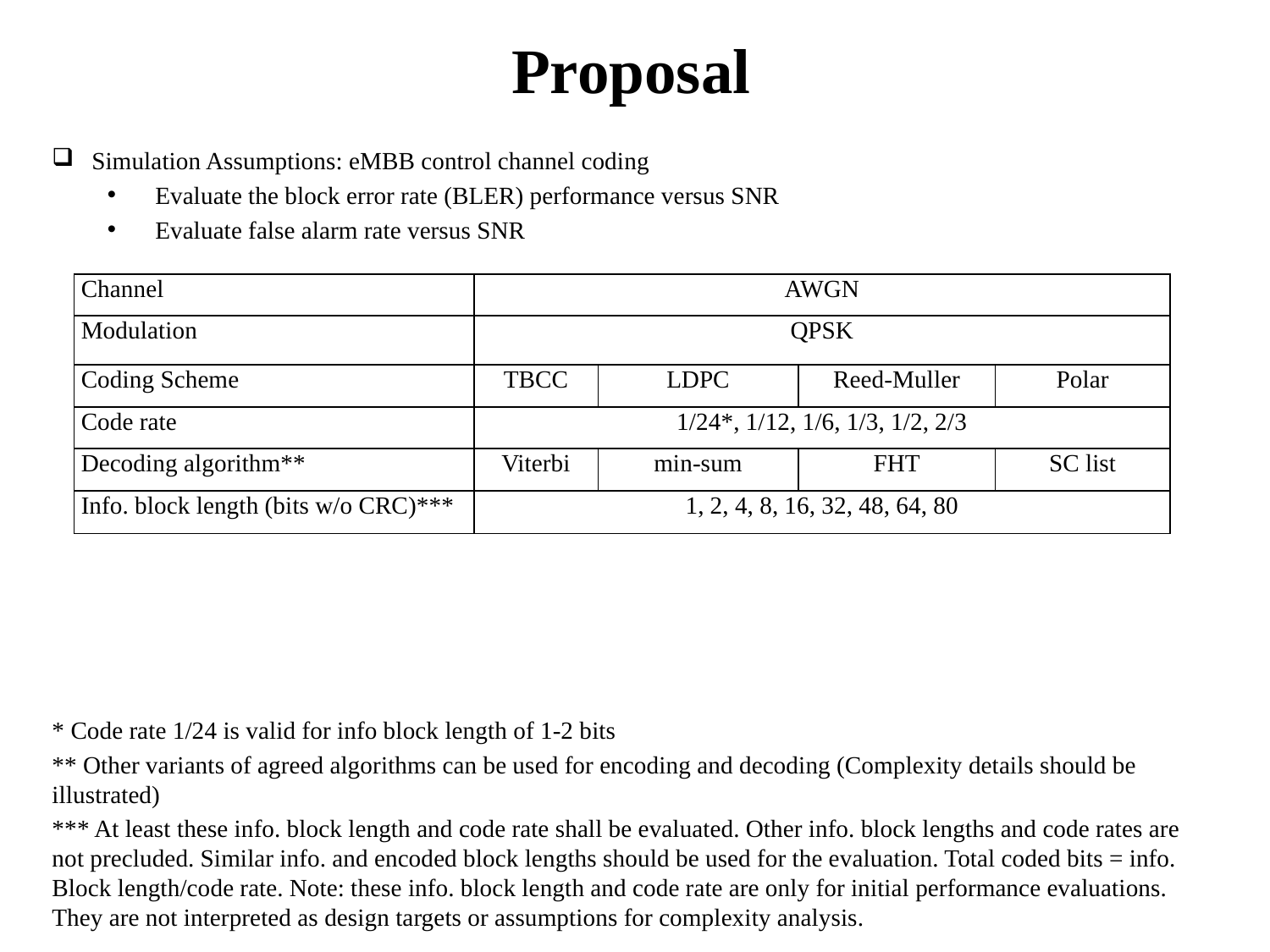

# Proposal

Simulation Assumptions: eMBB control channel coding
Evaluate the block error rate (BLER) performance versus SNR
Evaluate false alarm rate versus SNR

* Code rate 1/24 is valid for info block length of 1-2 bits
** Other variants of agreed algorithms can be used for encoding and decoding (Complexity details should be illustrated)
*** At least these info. block length and code rate shall be evaluated. Other info. block lengths and code rates are not precluded. Similar info. and encoded block lengths should be used for the evaluation. Total coded bits = info. Block length/code rate. Note: these info. block length and code rate are only for initial performance evaluations. They are not interpreted as design targets or assumptions for complexity analysis.
| Channel | AWGN |  |  |  |
| --- | --- | --- | --- | --- |
| Modulation | QPSK |  |  |  |
| Coding Scheme | TBCC | LDPC | Reed-Muller | Polar |
| Code rate | 1/24\*, 1/12, 1/6, 1/3, 1/2, 2/3 |  |  |  |
| Decoding algorithm\*\* | Viterbi | min-sum | FHT | SC list |
| Info. block length (bits w/o CRC)\*\*\* | 1, 2, 4, 8, 16, 32, 48, 64, 80 |  |  |  |